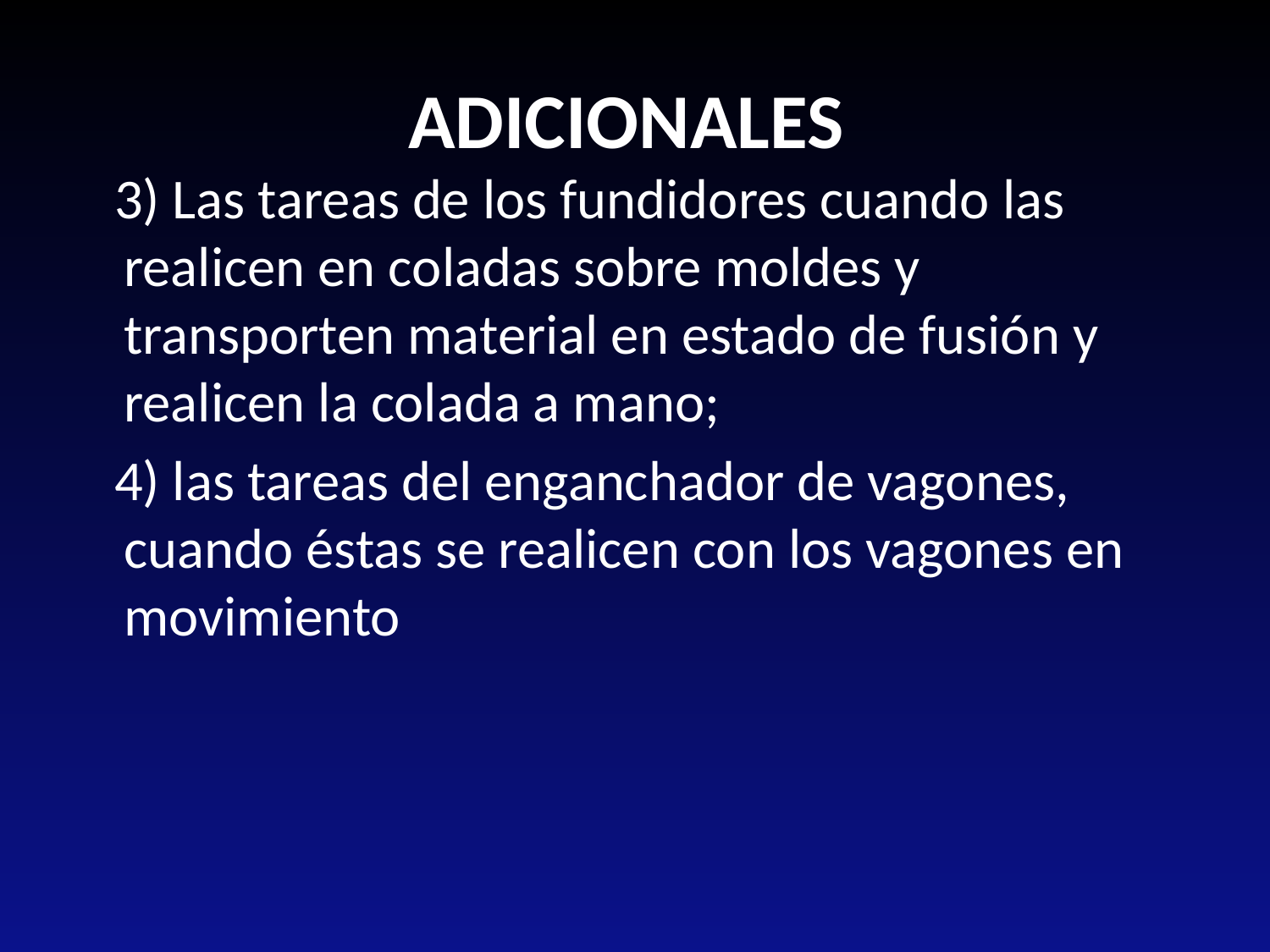

# ADICIONALES
   3) Las tareas de los fundidores cuando las realicen en coladas sobre moldes y transporten material en estado de fusión y realicen la colada a mano;
   4) las tareas del enganchador de vagones, cuando éstas se realicen con los vagones en movimiento